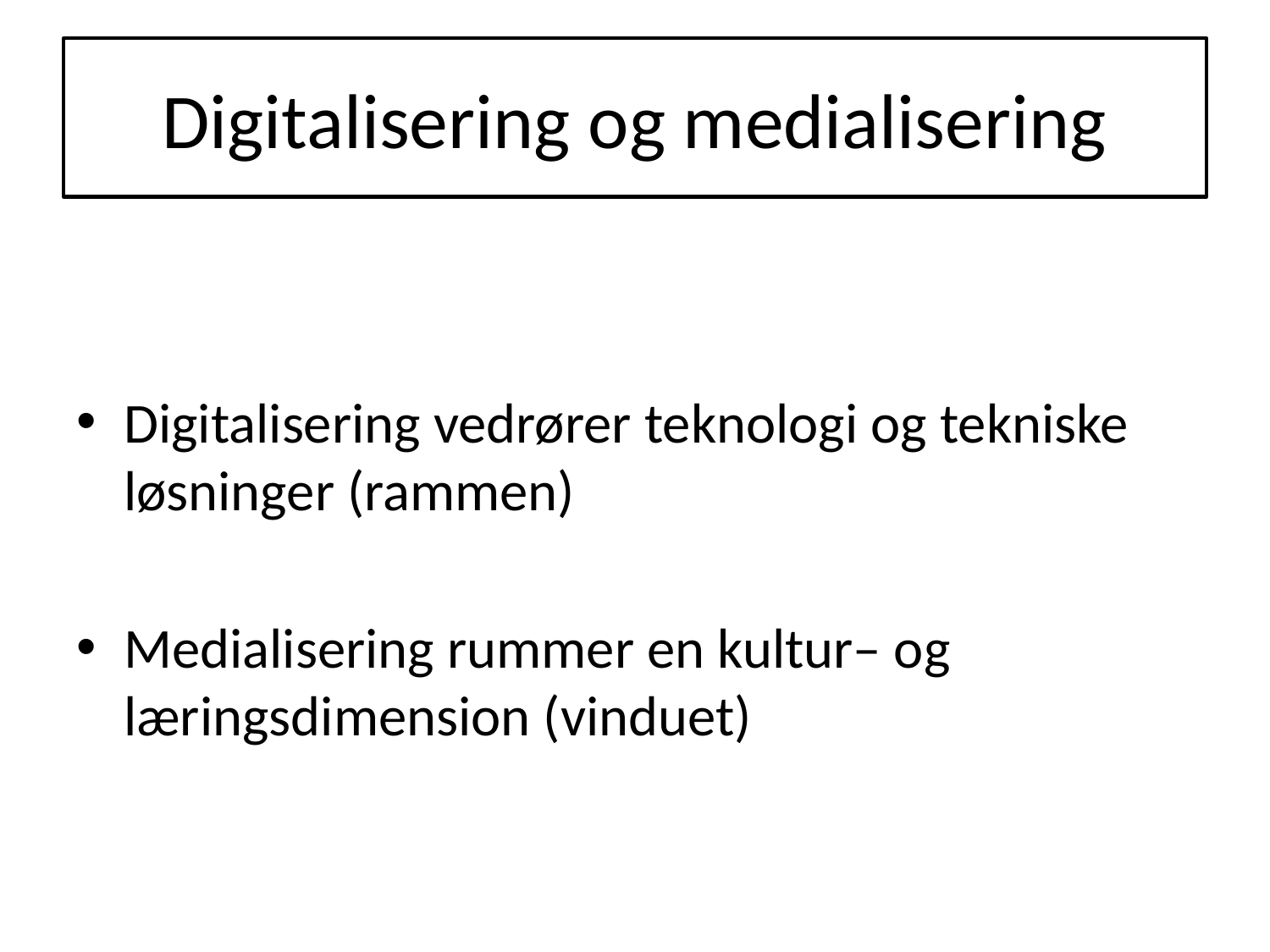

# Digitalisering og medialisering

Digitalisering vedrører teknologi og tekniske løsninger (rammen)

Medialisering rummer en kultur– og læringsdimension (vinduet)